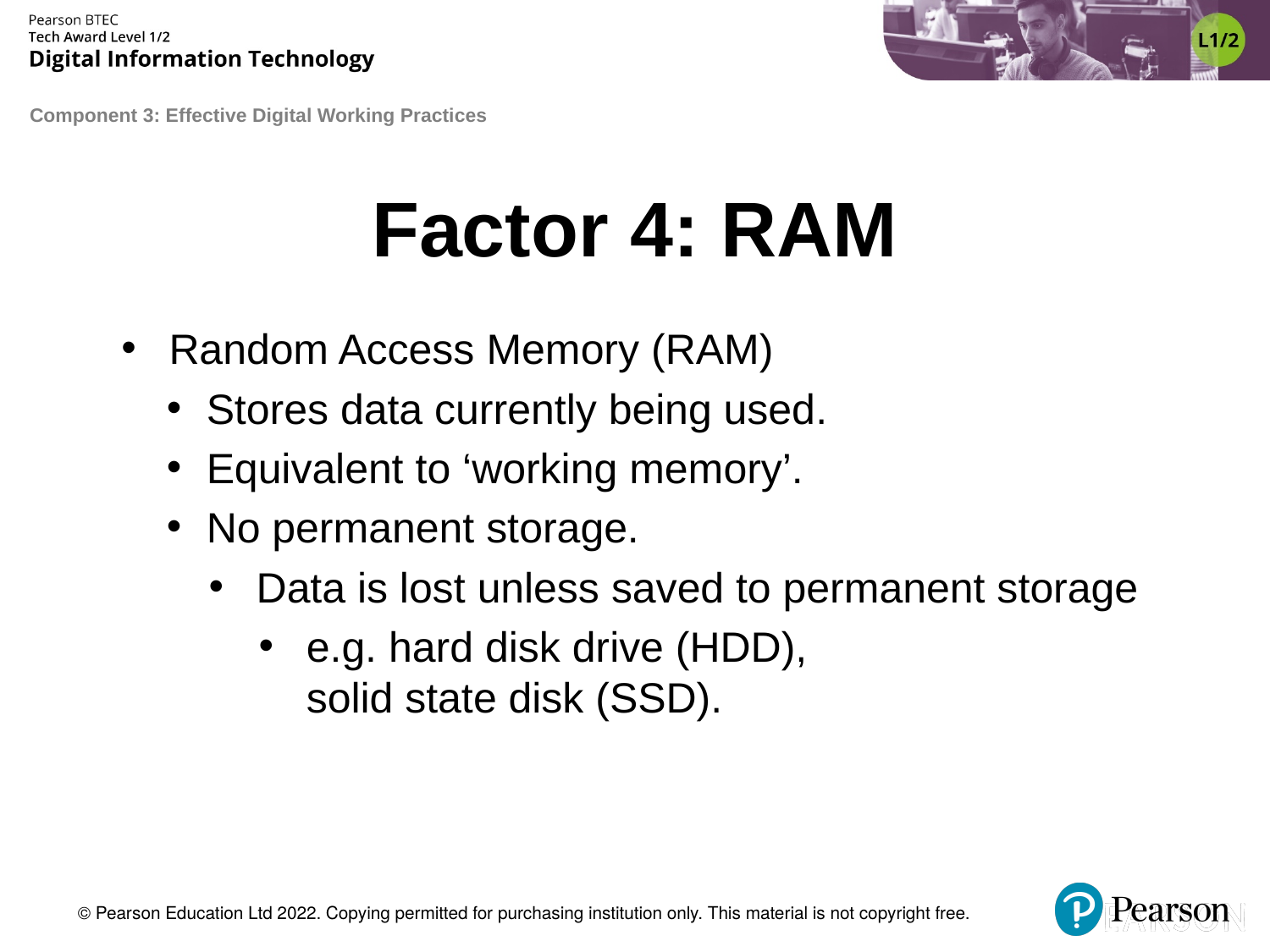

# Factor 4: RAM
Random Access Memory (RAM)
Stores data currently being used.
Equivalent to ‘working memory’.
No permanent storage.
Data is lost unless saved to permanent storage
e.g. hard disk drive (HDD),
solid state disk (SSD).
© Pearson Education Ltd 2022. Copying permitted for purchasing institution only. This material is not copyright free.